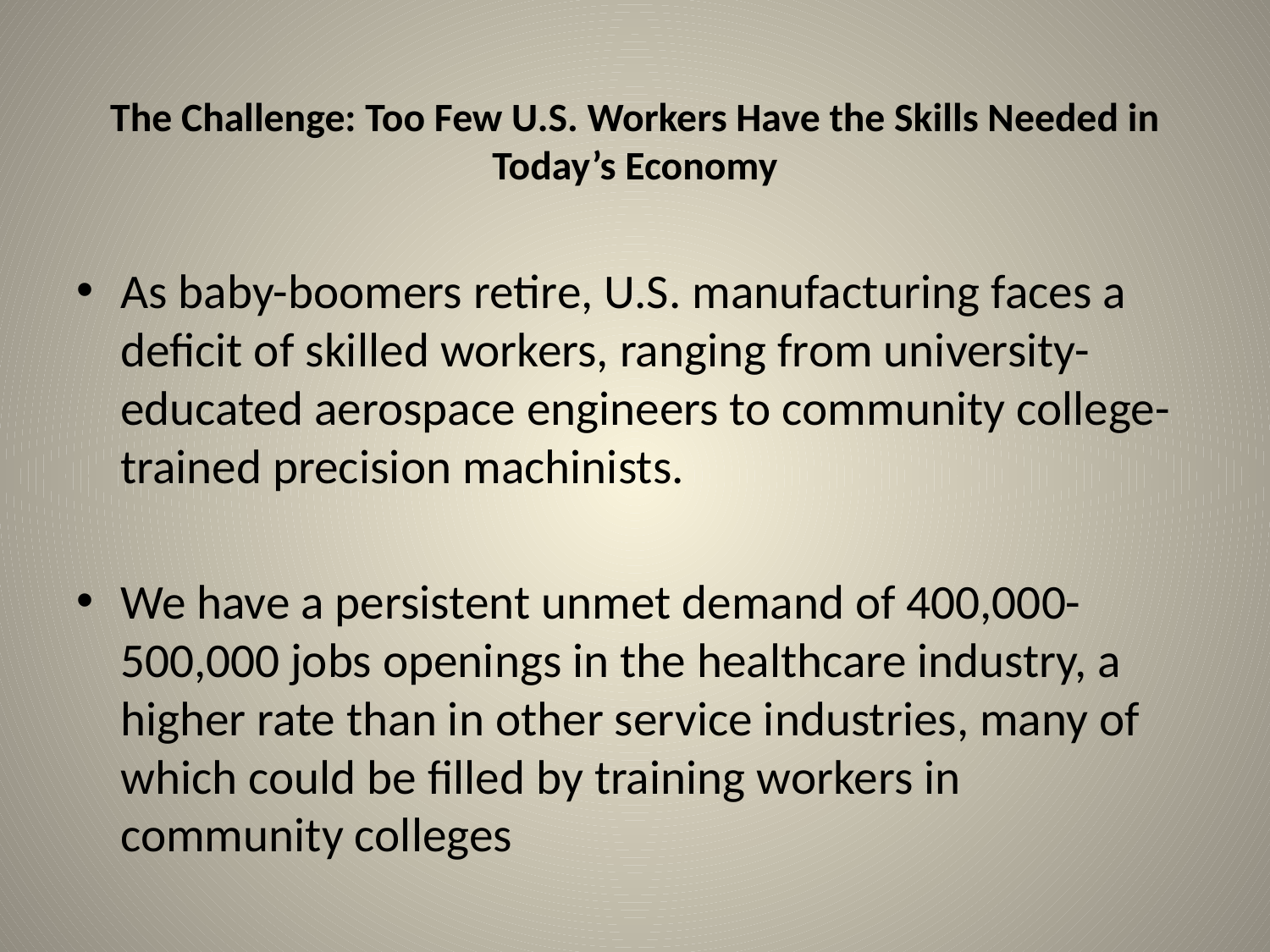

# The Challenge: Too Few U.S. Workers Have the Skills Needed in Today’s Economy
As baby-boomers retire, U.S. manufacturing faces a deficit of skilled workers, ranging from university-educated aerospace engineers to community college-trained precision machinists.

We have a persistent unmet demand of 400,000-500,000 jobs openings in the healthcare industry, a higher rate than in other service industries, many of which could be filled by training workers in community colleges